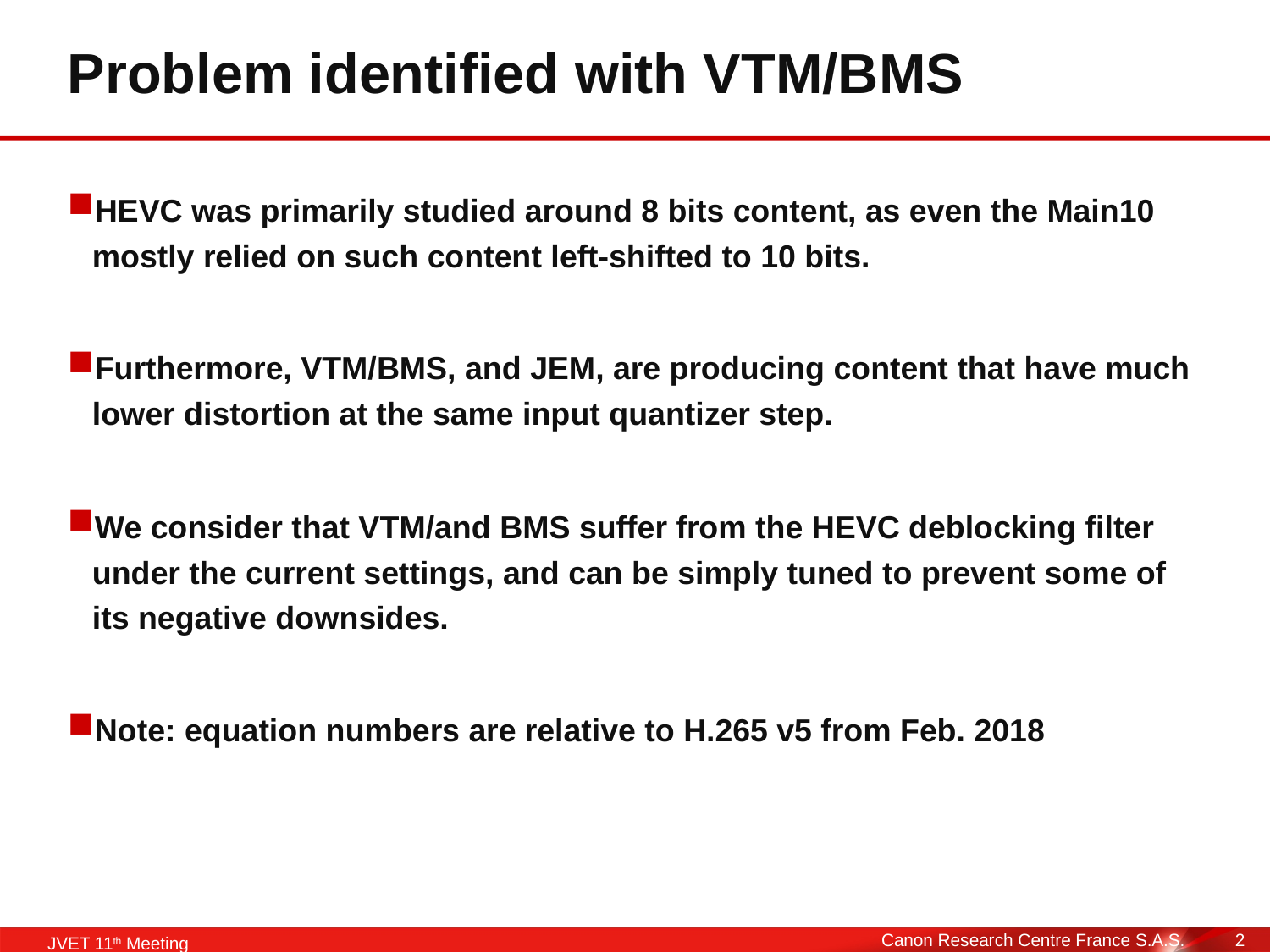

# Problem identified with VTM/BMS
HEVC was primarily studied around 8 bits content, as even the Main10 mostly relied on such content left-shifted to 10 bits.

Furthermore, VTM/BMS, and JEM, are producing content that have much lower distortion at the same input quantizer step.

We consider that VTM/and BMS suffer from the HEVC deblocking filter under the current settings, and can be simply tuned to prevent some of its negative downsides.

Note: equation numbers are relative to H.265 v5 from Feb. 2018

Canon Research Centre France S.A.S.
2